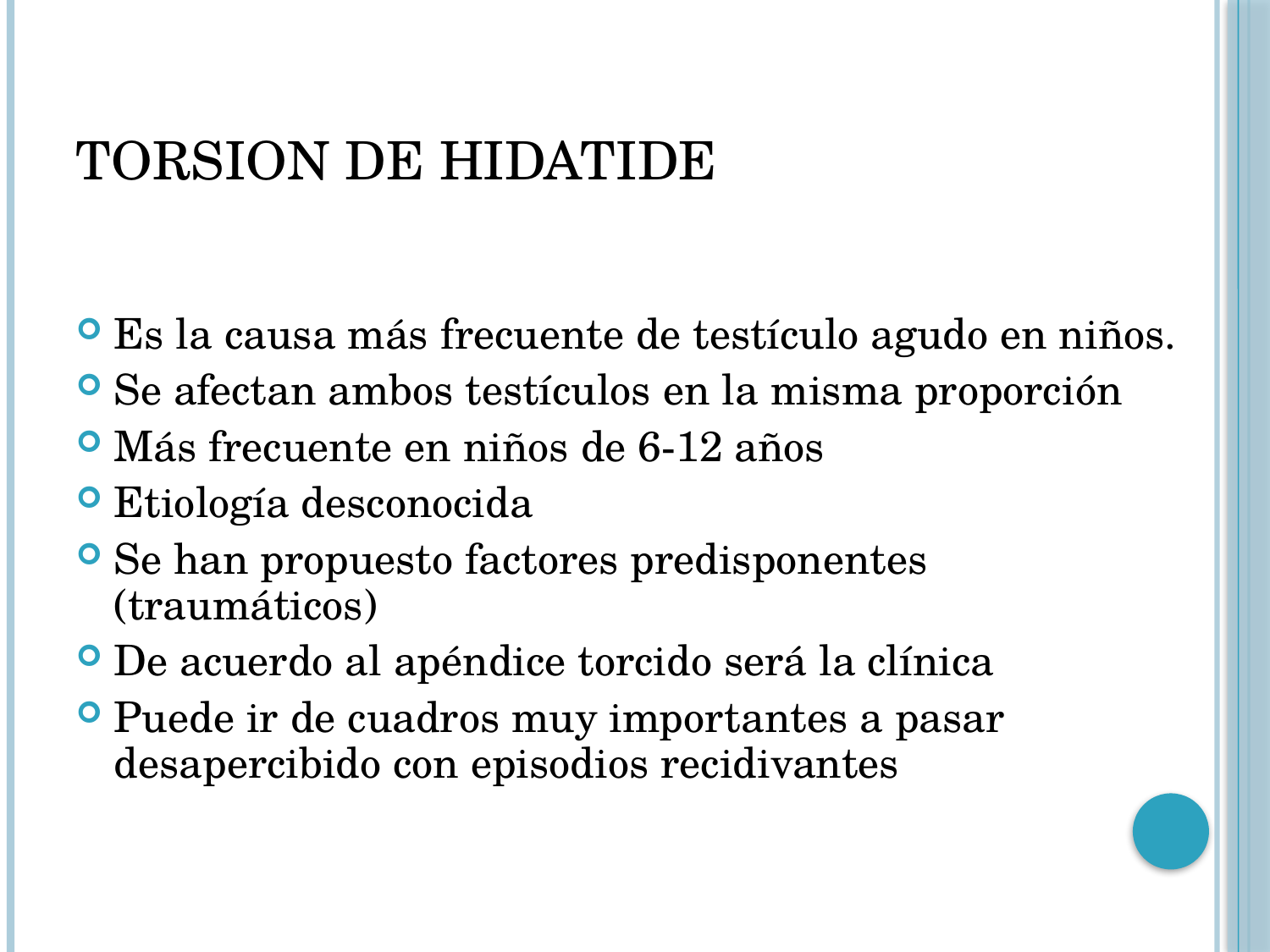

# Torsion de Hidatide
Es la causa más frecuente de testículo agudo en niños.
Se afectan ambos testículos en la misma proporción
Más frecuente en niños de 6-12 años
Etiología desconocida
Se han propuesto factores predisponentes       (traumáticos)
De acuerdo al apéndice torcido será la clínica
Puede ir de cuadros muy importantes a pasar desapercibido con episodios recidivantes